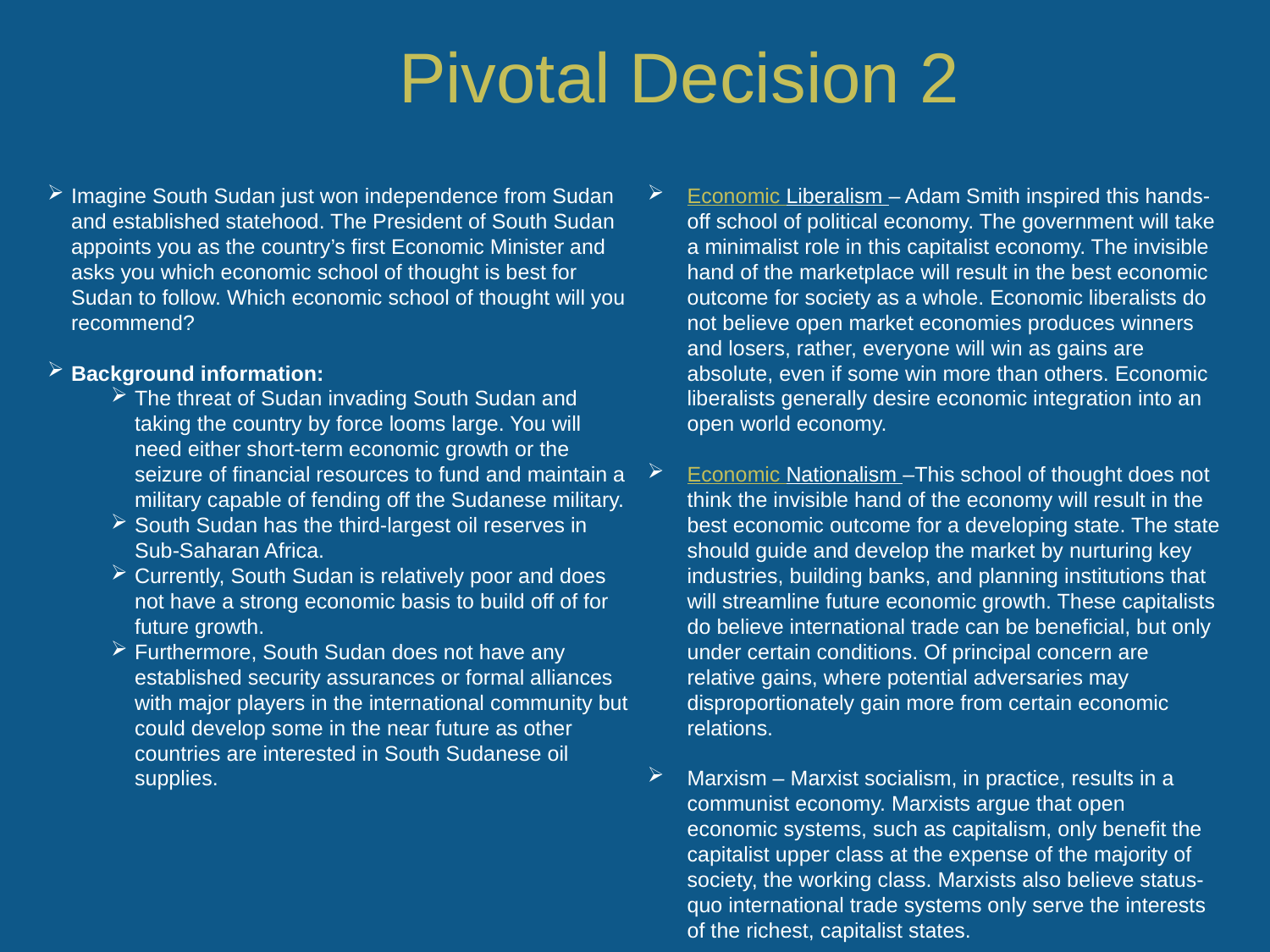

Imagine South Sudan just won independence from Sudan and established statehood. The President of South Sudan appoints you as the country’s first Economic Minister and asks you which economic school of thought is best for Sudan to follow. Which economic school of thought will you recommend?

Background information:
The threat of Sudan invading South Sudan and taking the country by force looms large. You will need either short-term economic growth or the seizure of financial resources to fund and maintain a military capable of fending off the Sudanese military.
South Sudan has the third-largest oil reserves in Sub-Saharan Africa.
Currently, South Sudan is relatively poor and does not have a strong economic basis to build off of for future growth.
Furthermore, South Sudan does not have any established security assurances or formal alliances with major players in the international community but could develop some in the near future as other countries are interested in South Sudanese oil supplies.
Economic Liberalism – Adam Smith inspired this hands-off school of political economy. The government will take a minimalist role in this capitalist economy. The invisible hand of the marketplace will result in the best economic outcome for society as a whole. Economic liberalists do not believe open market economies produces winners and losers, rather, everyone will win as gains are absolute, even if some win more than others. Economic liberalists generally desire economic integration into an open world economy.

Economic Nationalism –This school of thought does not think the invisible hand of the economy will result in the best economic outcome for a developing state. The state should guide and develop the market by nurturing key industries, building banks, and planning institutions that will streamline future economic growth. These capitalists do believe international trade can be beneficial, but only under certain conditions. Of principal concern are relative gains, where potential adversaries may disproportionately gain more from certain economic relations.

Marxism – Marxist socialism, in practice, results in a communist economy. Marxists argue that open economic systems, such as capitalism, only benefit the capitalist upper class at the expense of the majority of society, the working class. Marxists also believe status-quo international trade systems only serve the interests of the richest, capitalist states.